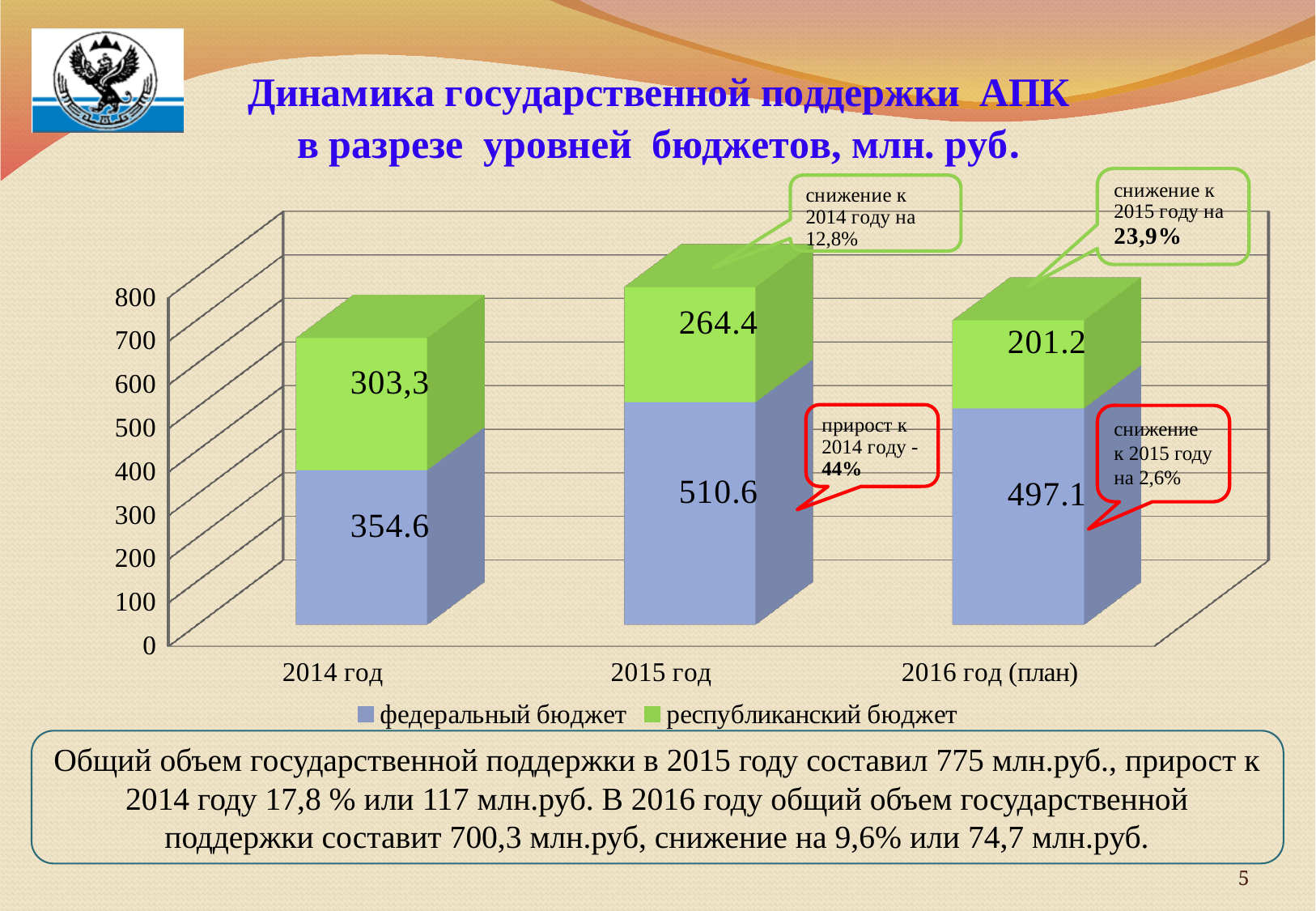

[unsupported chart]

#

снижение к 2015 году на 2,6%
Общий объем государственной поддержки в 2015 году составил 775 млн.руб., прирост к 2014 году 17,8 % или 117 млн.руб. В 2016 году общий объем государственной поддержки составит 700,3 млн.руб, снижение на 9,6% или 74,7 млн.руб.
5